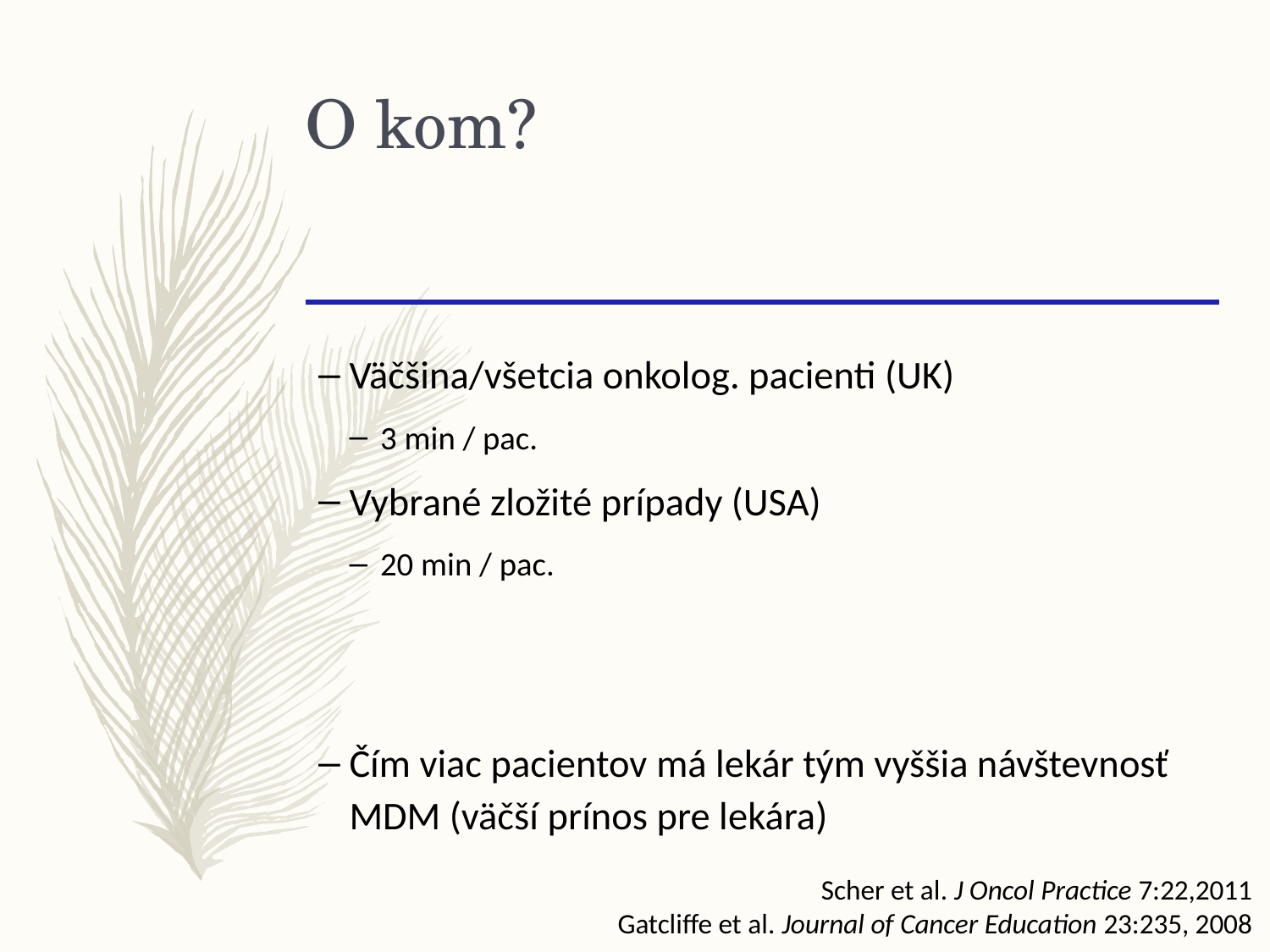

# O kom?
Väčšina/všetcia onkolog. pacienti (UK)
3 min / pac.
Vybrané zložité prípady (USA)
20 min / pac.

Čím viac pacientov má lekár tým vyššia návštevnosť MDM (väčší prínos pre lekára)

Scher et al. J Oncol Practice 7:22,2011
Gatcliffe et al. Journal of Cancer Education 23:235, 2008